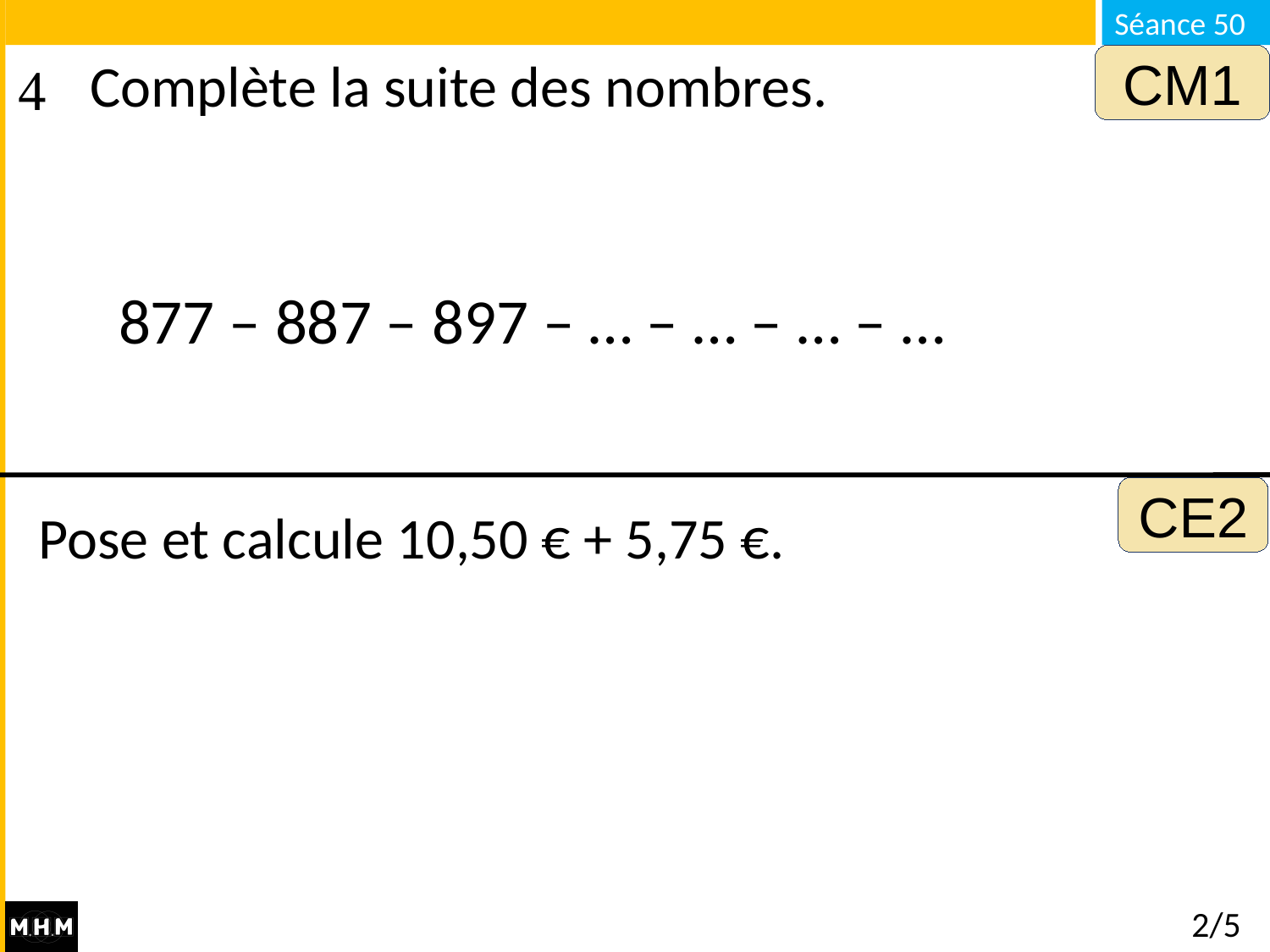

CM1
# Complète la suite des nombres.
877 – 887 – 897 – … – … – … – …

CE2
Pose et calcule 10,50 € + 5,75 €.
2/5